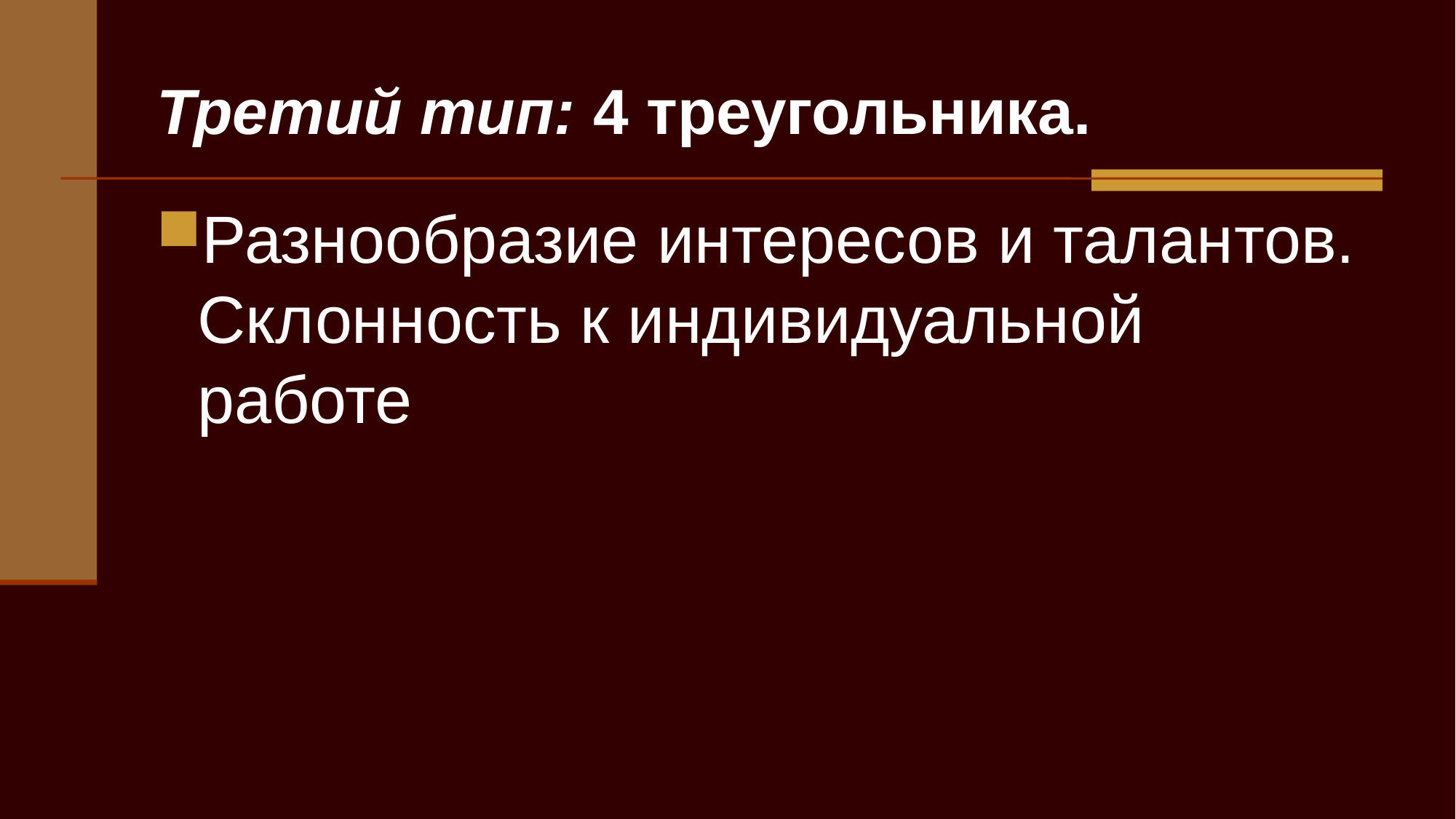

# Третий тип: 4 треугольника.
Разнообразие интересов и талан­тов. Склонность к индивидуальной работе